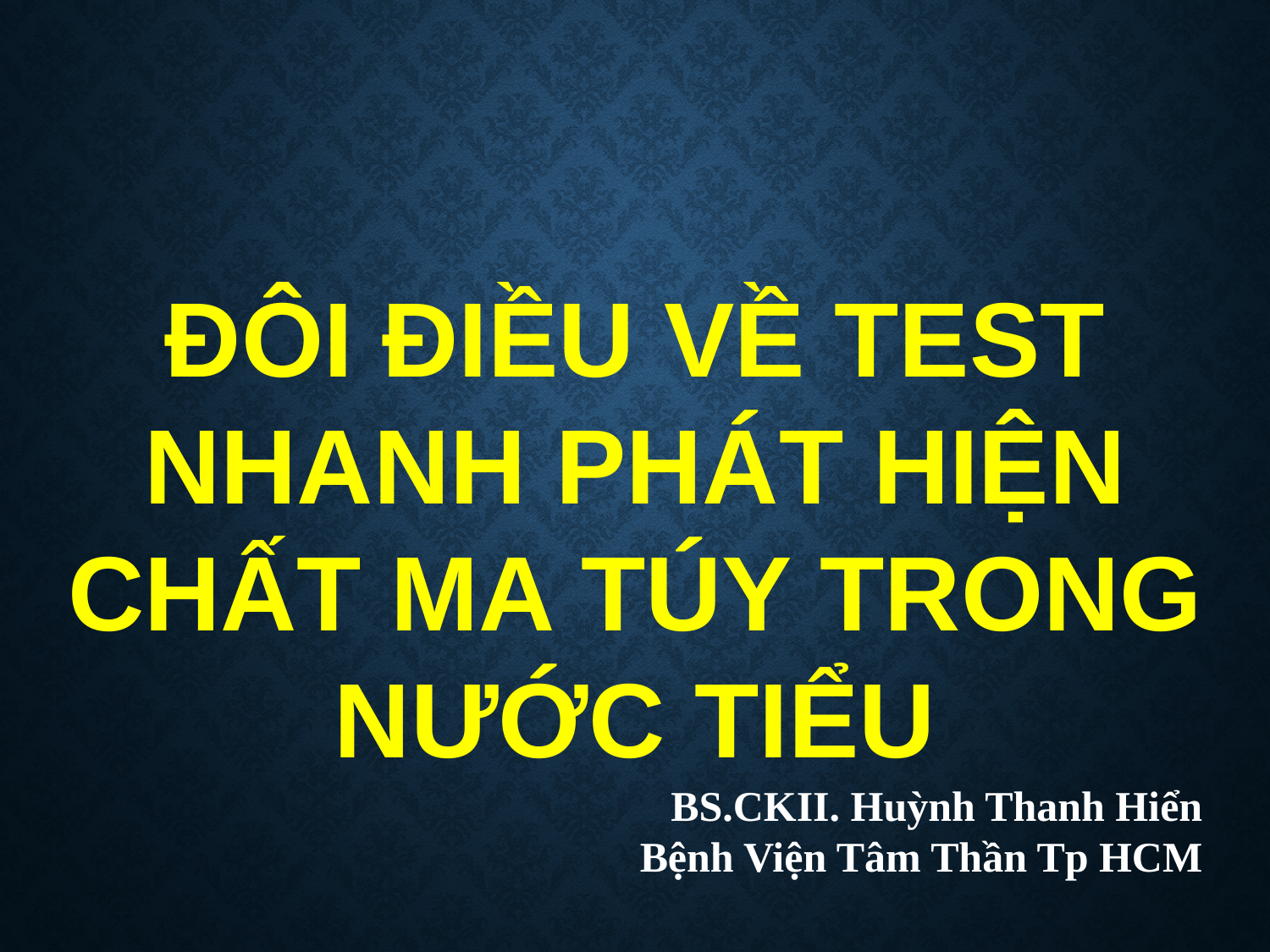

ĐÔI ĐIỀU VỀ TEST NHANH PHÁT HIỆN CHẤT MA TÚY TRONG NƯỚC TIỂU

BS.CKII. Huỳnh Thanh Hiển
Bệnh Viện Tâm Thần Tp HCM